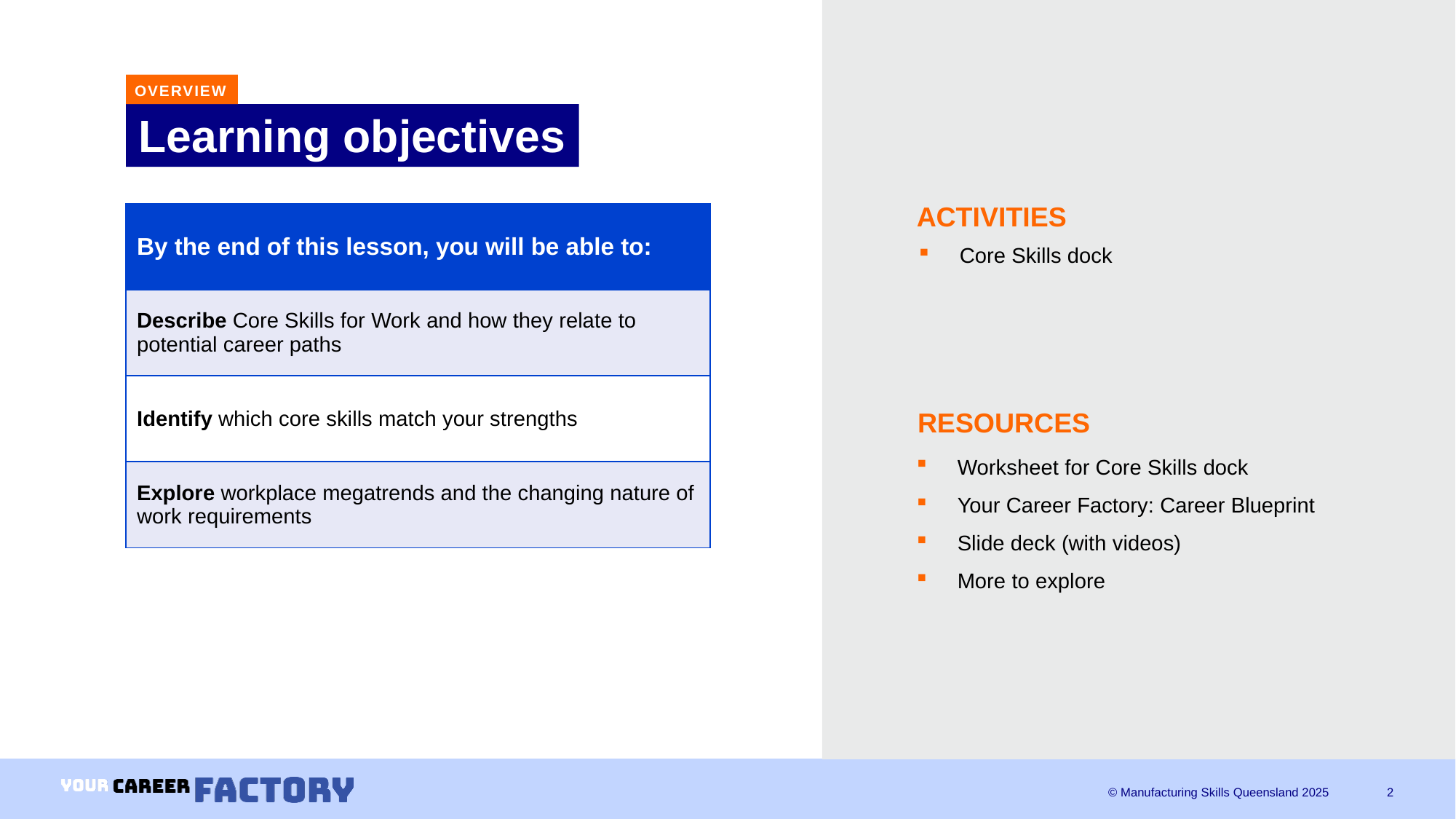

OVERVIEW
# Learning objectives
ACTIVITIES
| By the end of this lesson, you will be able to: |
| --- |
| Describe Core Skills for Work and how they relate to potential career paths |
| Identify which core skills match your strengths |
| Explore workplace megatrends and the changing nature of work requirements |
Core Skills dock
RESOURCES
Worksheet for Core Skills dock
Your Career Factory: Career Blueprint
Slide deck (with videos)
More to explore